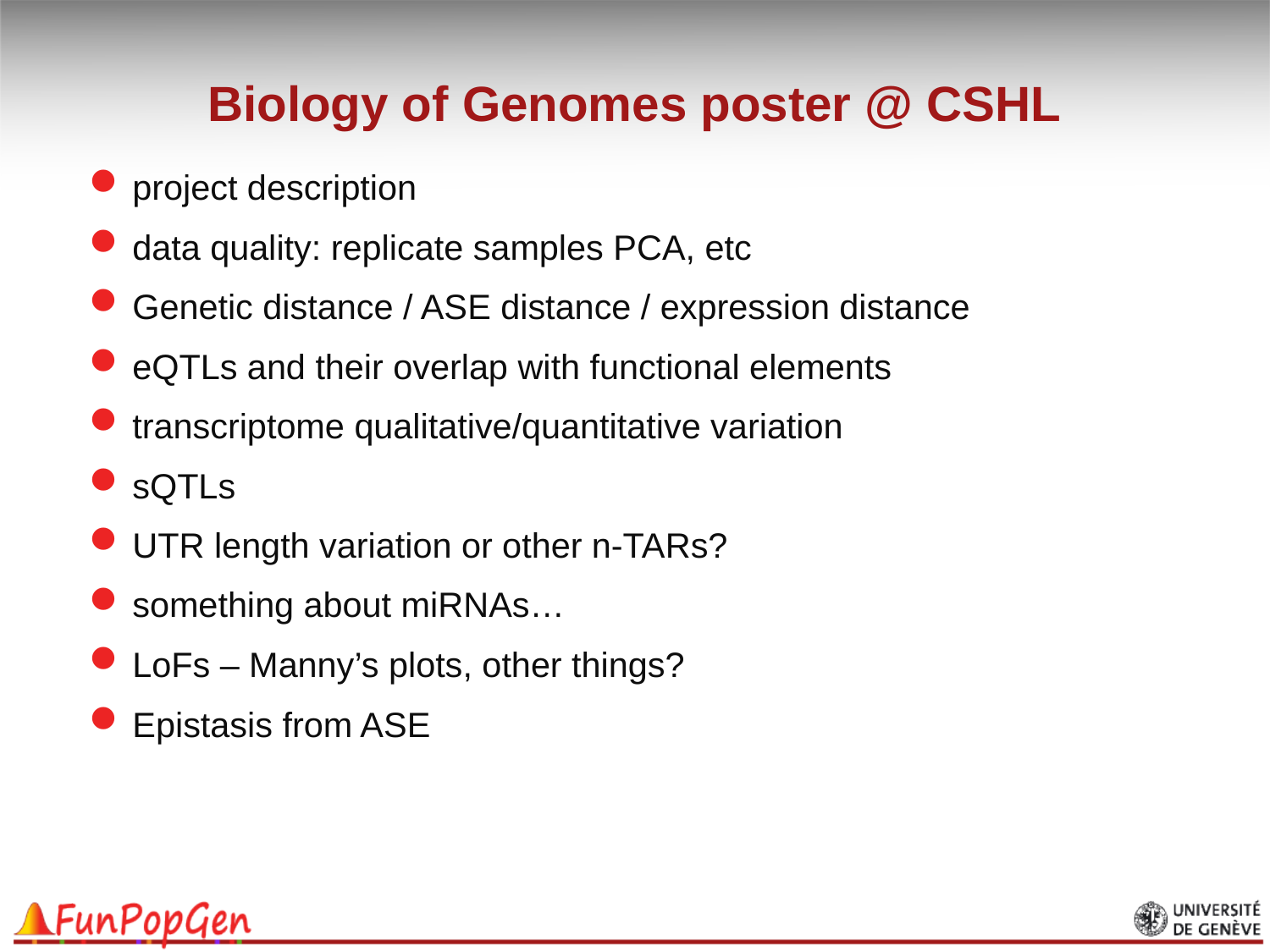

# Biology of Genomes poster @ CSHL
project description
data quality: replicate samples PCA, etc
Genetic distance / ASE distance / expression distance
eQTLs and their overlap with functional elements
transcriptome qualitative/quantitative variation
sQTLs
UTR length variation or other n-TARs?
something about miRNAs…
LoFs – Manny’s plots, other things?
Epistasis from ASE